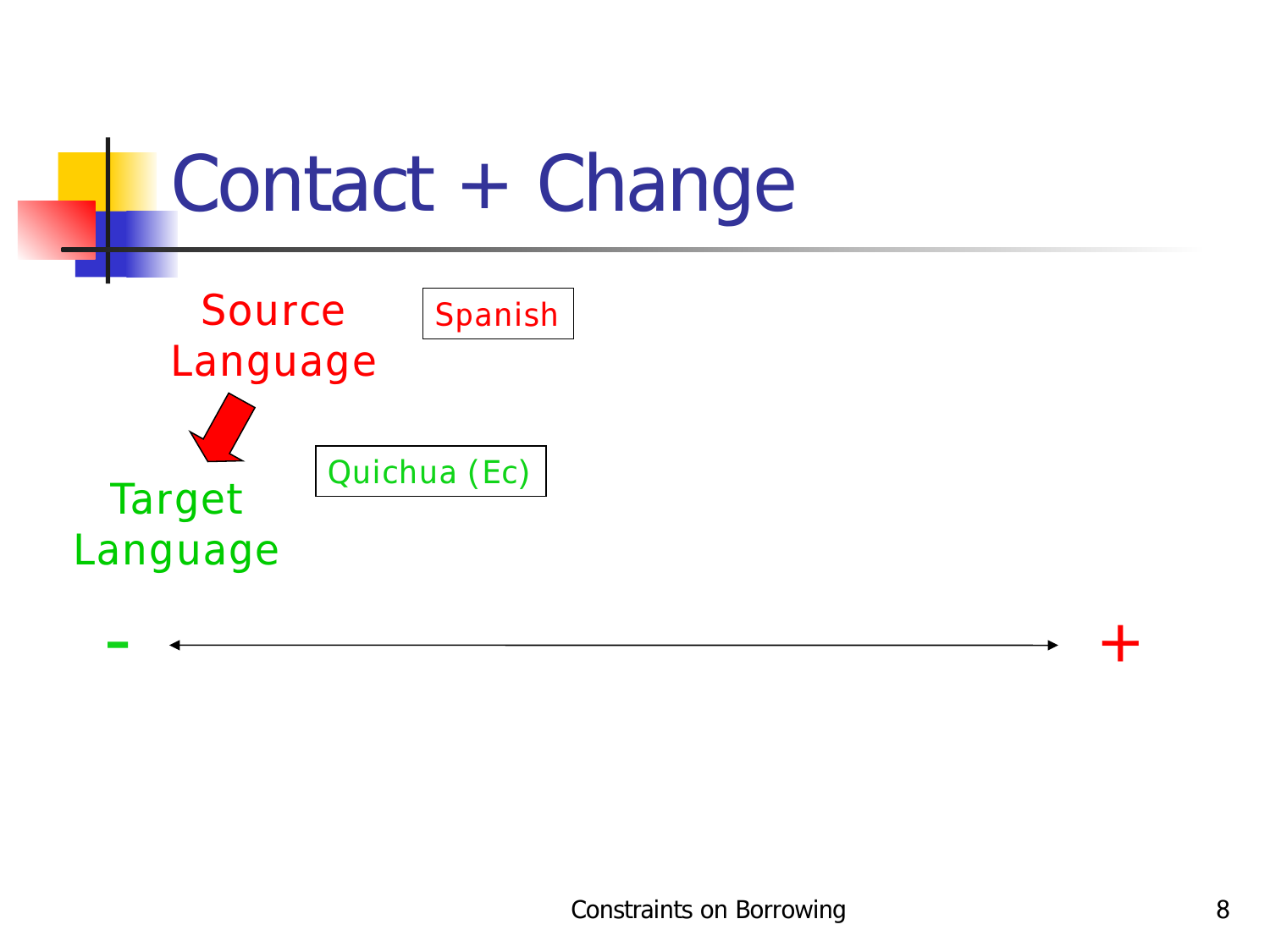

# Contact + Change
Source
Language
Spanish

Quichua (Ec)
Target
Language
-
+

Constraints on Borrowing
8